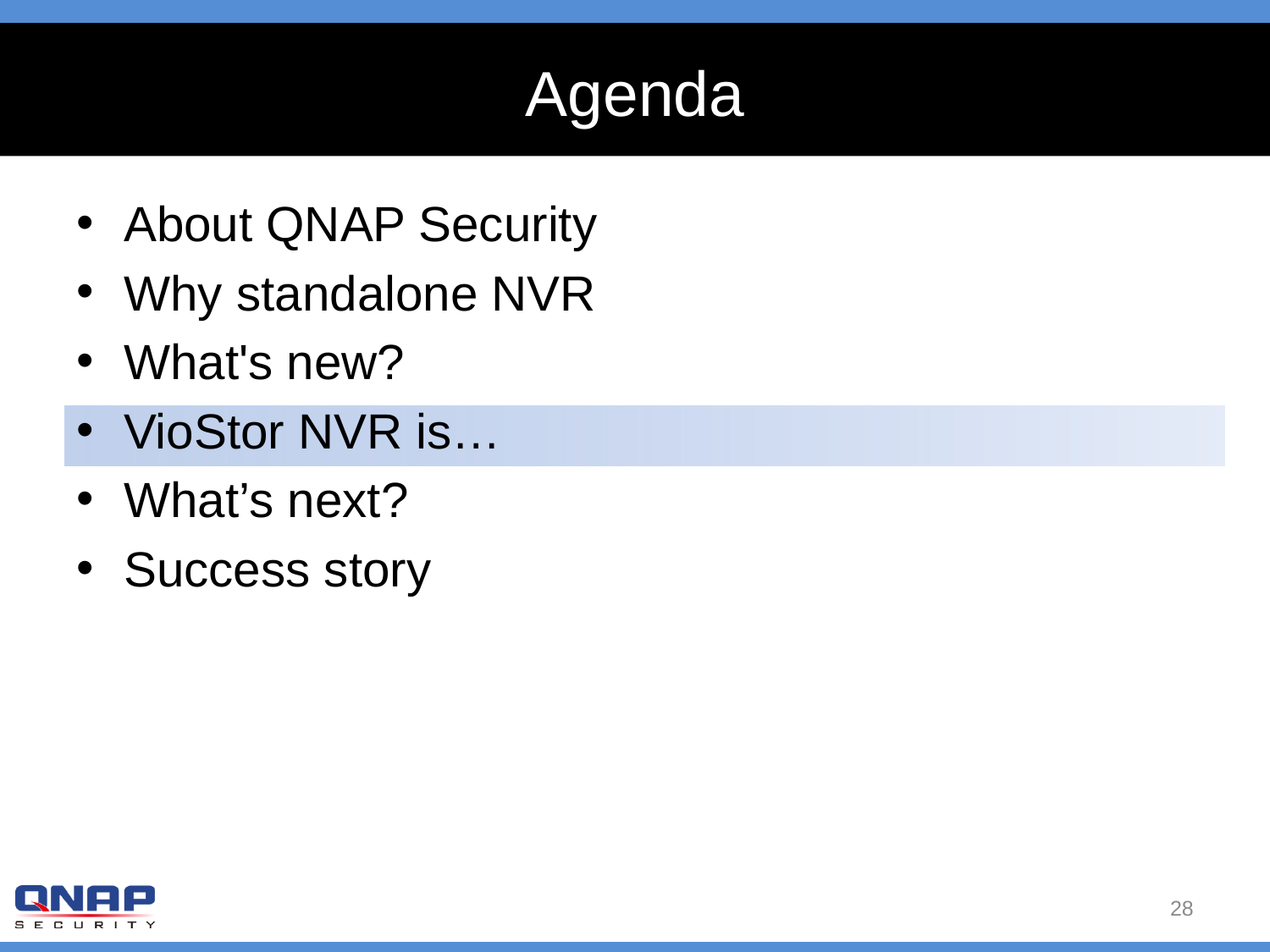

# Agenda
About QNAP Security
Why standalone NVR
What's new?
VioStor NVR is…
What’s next?
Success story

28